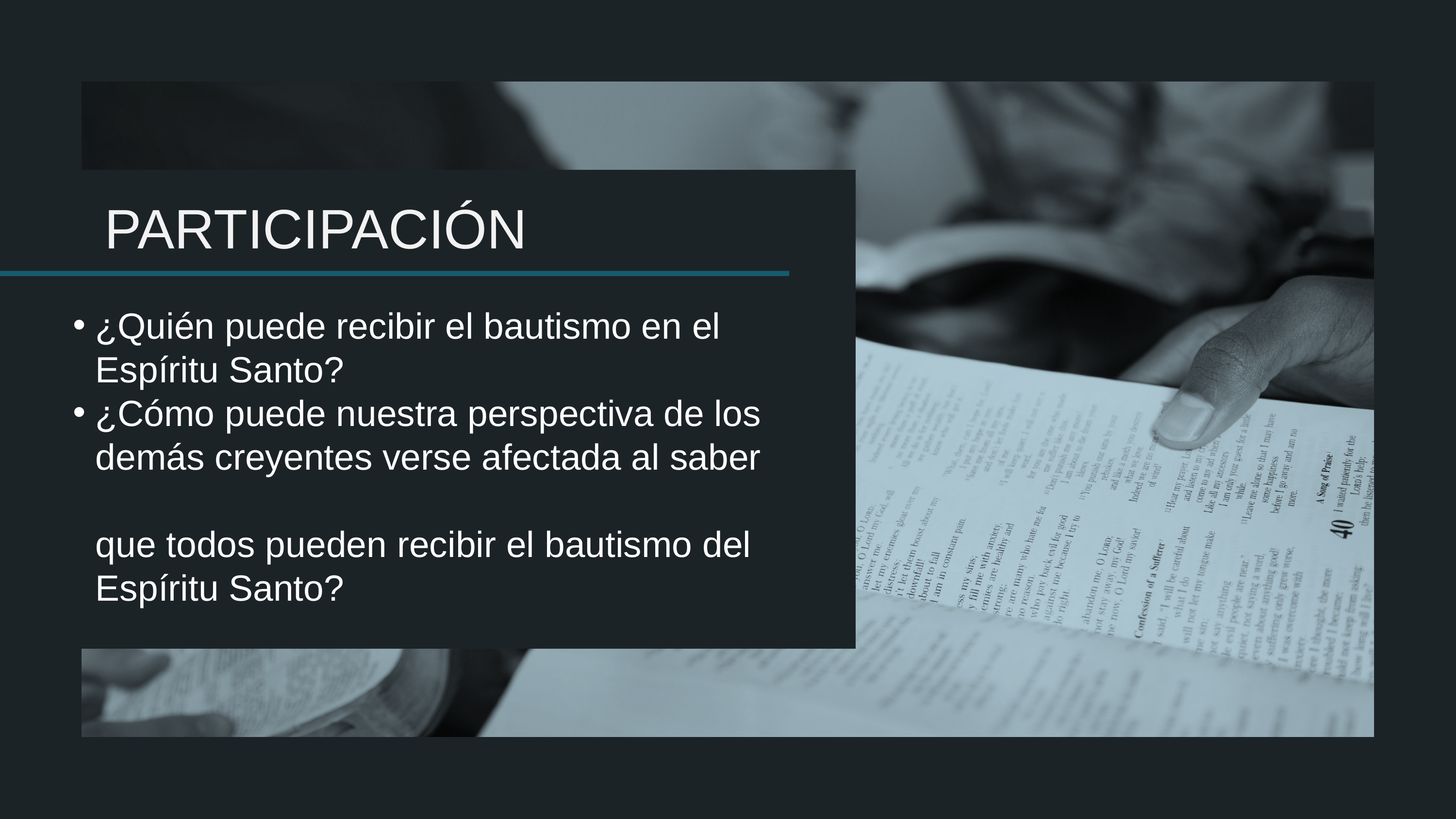

¿Quién puede recibir el bautismo en el Espíritu Santo?
¿Cómo puede nuestra perspectiva de los demás creyentes verse afectada al saber
que todos pueden recibir el bautismo del Espíritu Santo?